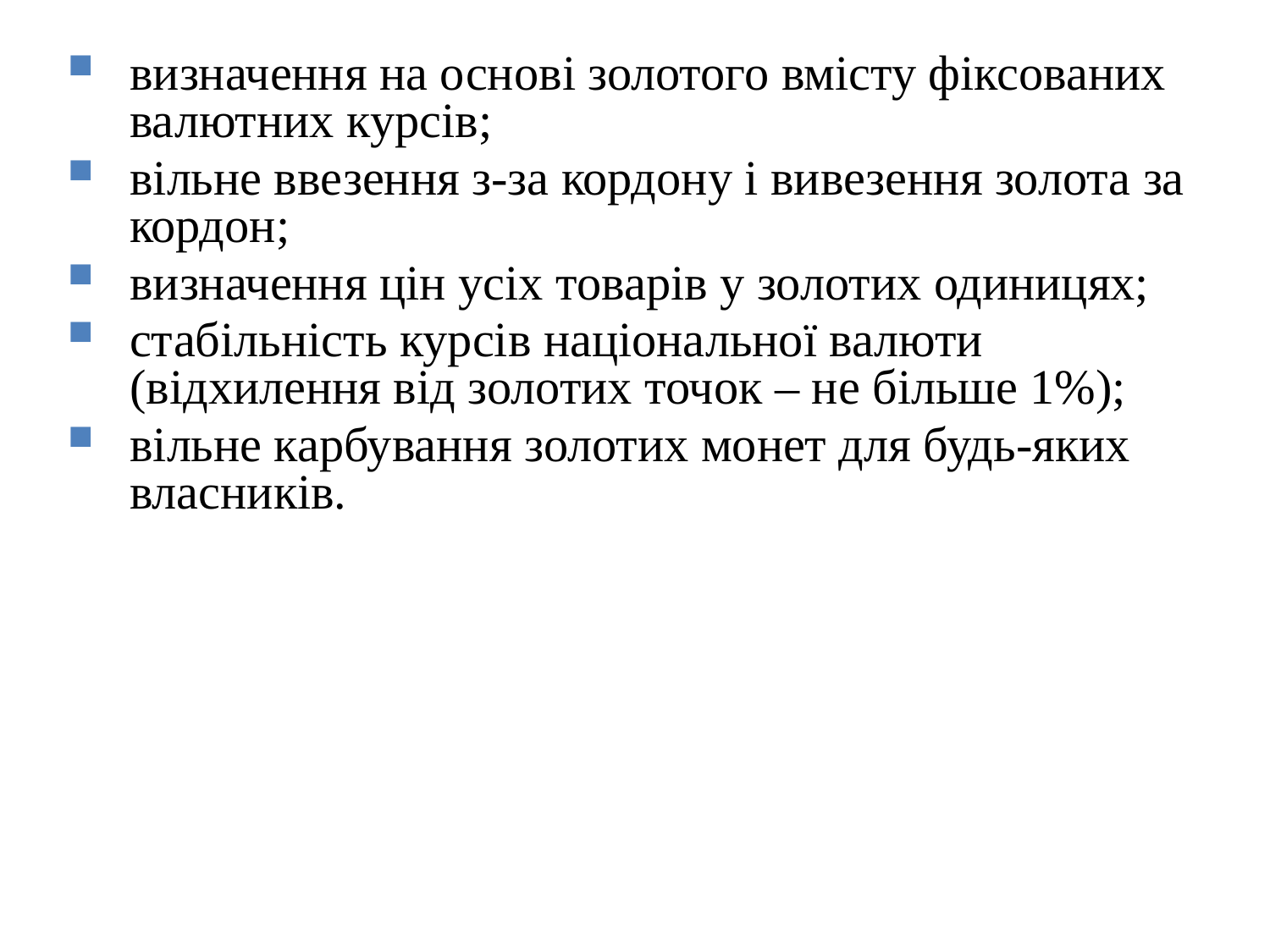

визначення на основі золотого вмісту фіксованих валютних курсів;
вільне ввезення з-за кордону і вивезення золота за кордон;
визначення цін усіх товарів у золотих одиницях;
стабільність курсів національної валюти (відхилення від золотих точок – не більше 1%);
вільне карбування золотих монет для будь-яких власників.